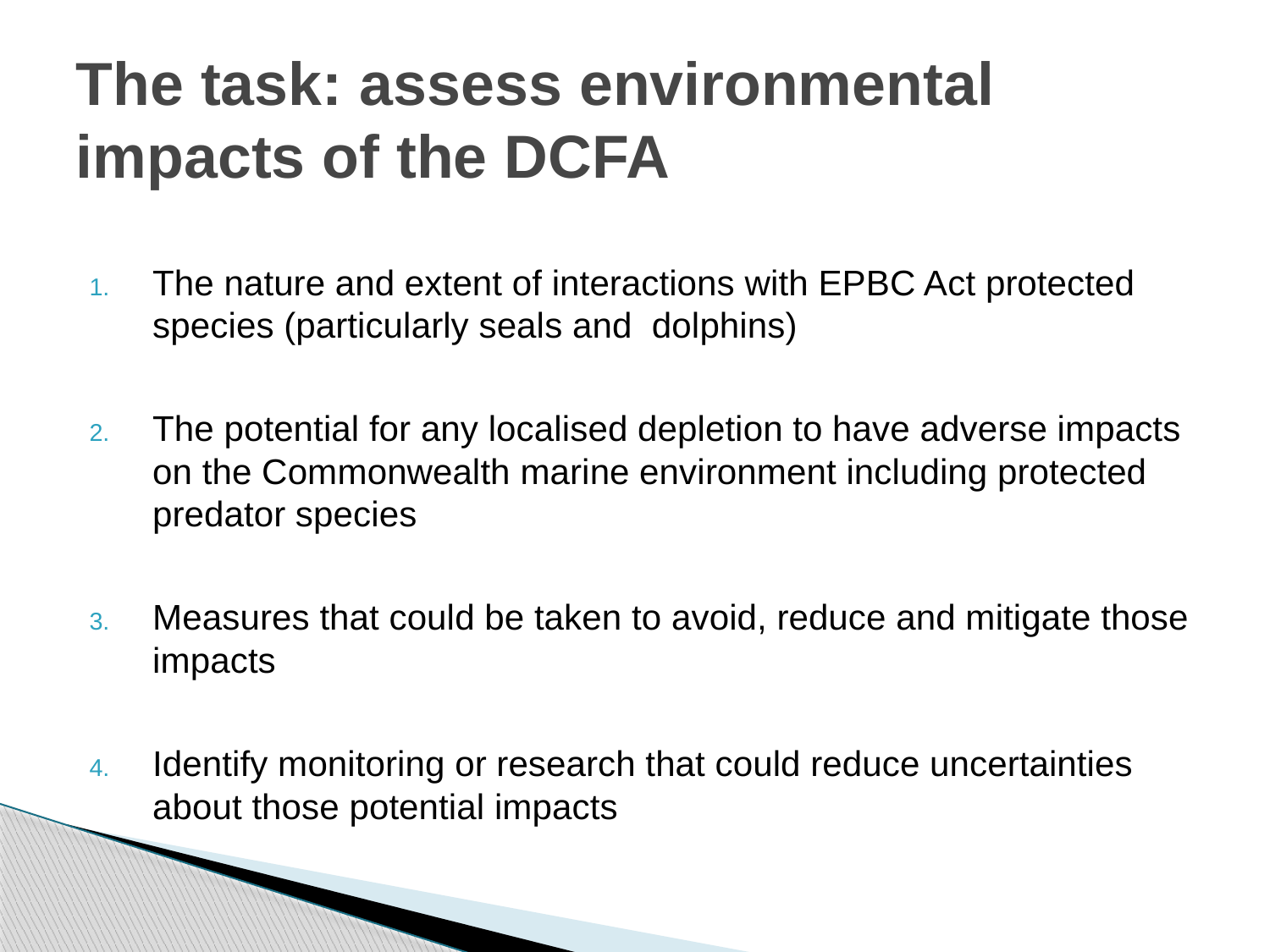

# The task: assess environmental impacts of the DCFA

The nature and extent of interactions with EPBC Act protected species (particularly seals and  dolphins)

The potential for any localised depletion to have adverse impacts on the Commonwealth marine environment including protected predator species

Measures that could be taken to avoid, reduce and mitigate those impacts

Identify monitoring or research that could reduce uncertainties about those potential impacts